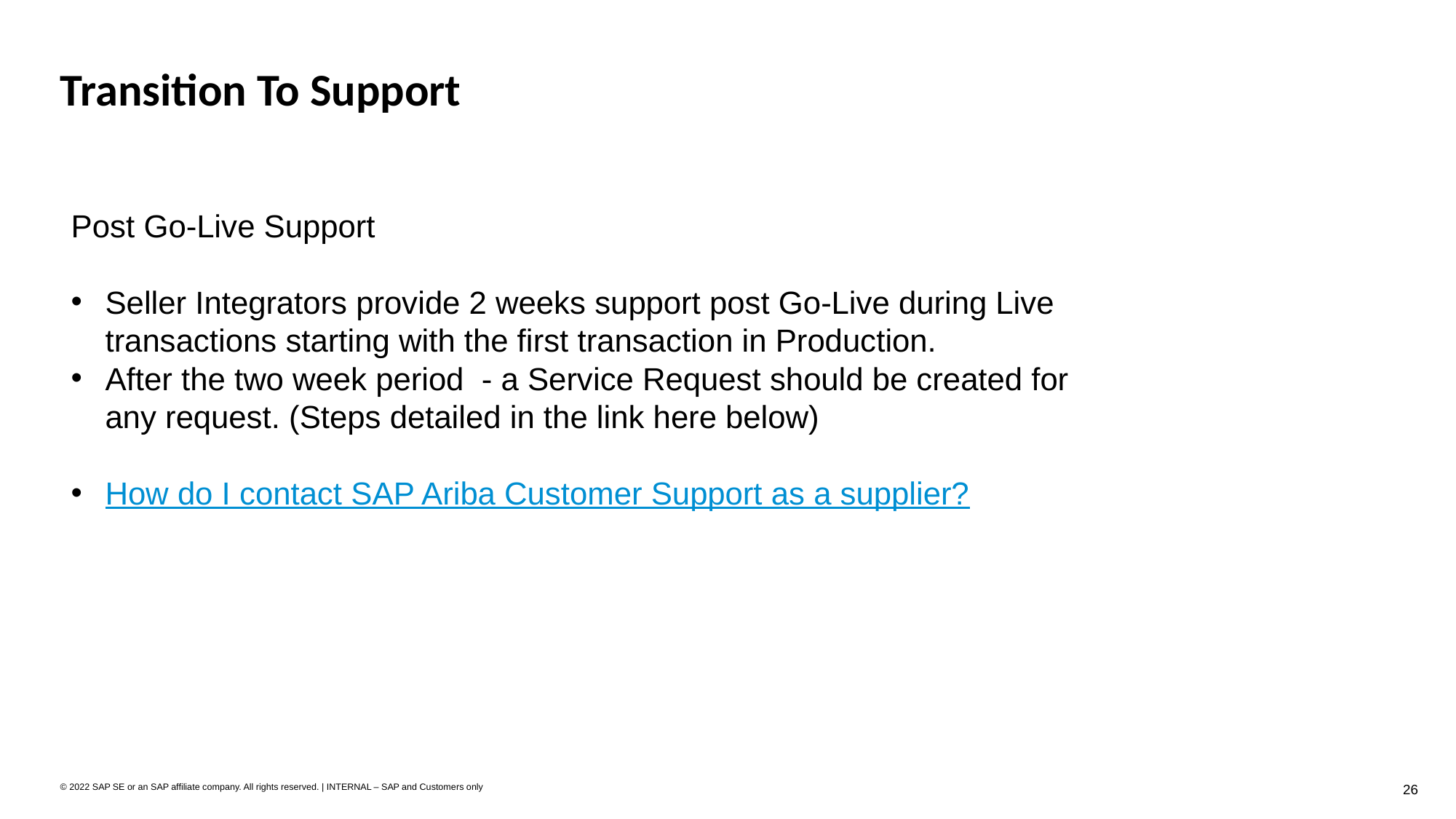

# Transition To Support
Post Go-Live Support

Seller Integrators provide 2 weeks support post Go-Live during Live transactions starting with the first transaction in Production.
After the two week period  - a Service Request should be created for any request. (Steps detailed in the link here below)

How do I contact SAP Ariba Customer Support as a supplier?